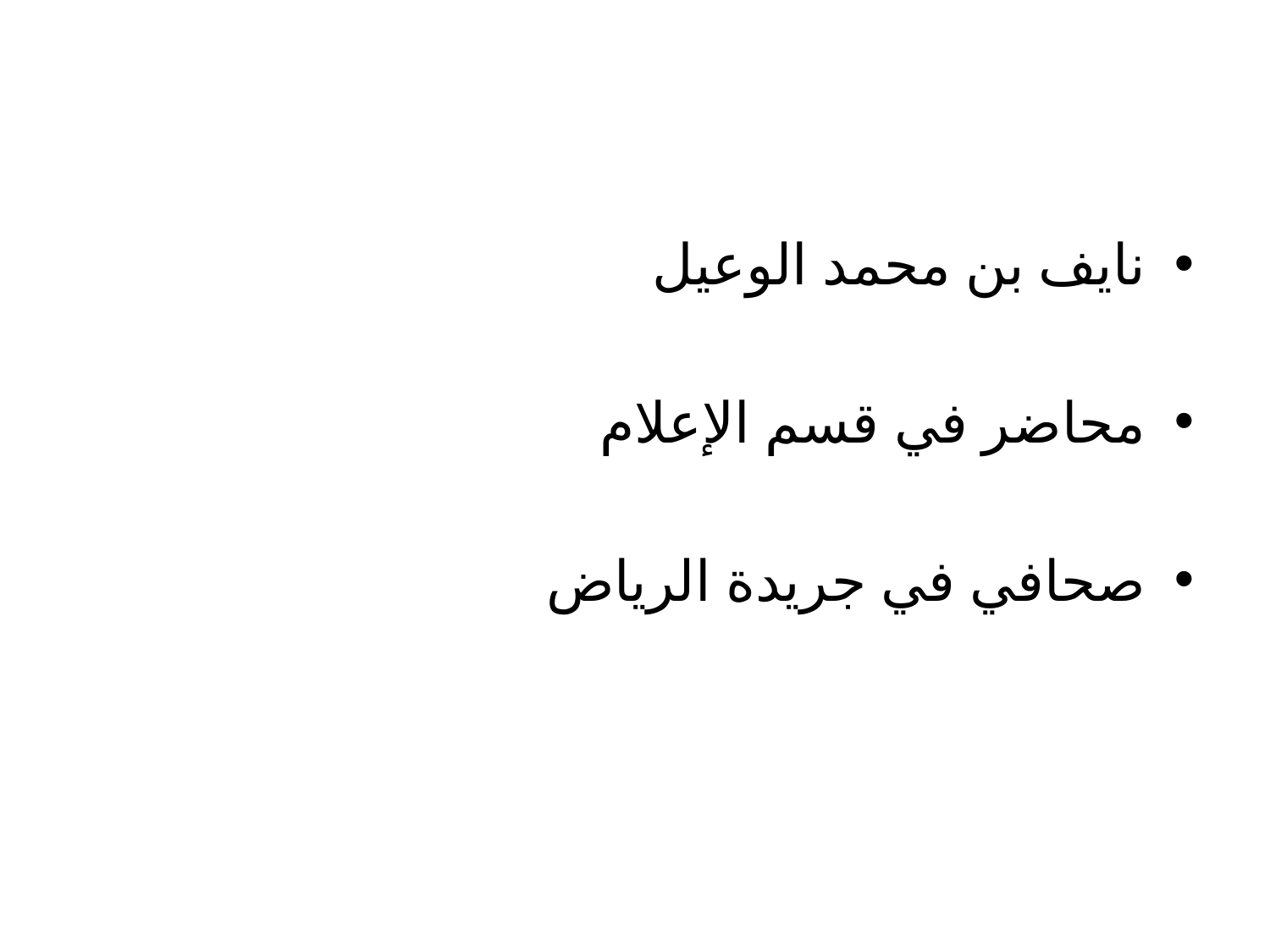

#
نايف بن محمد الوعيل

محاضر في قسم الإعلام

صحافي في جريدة الرياض